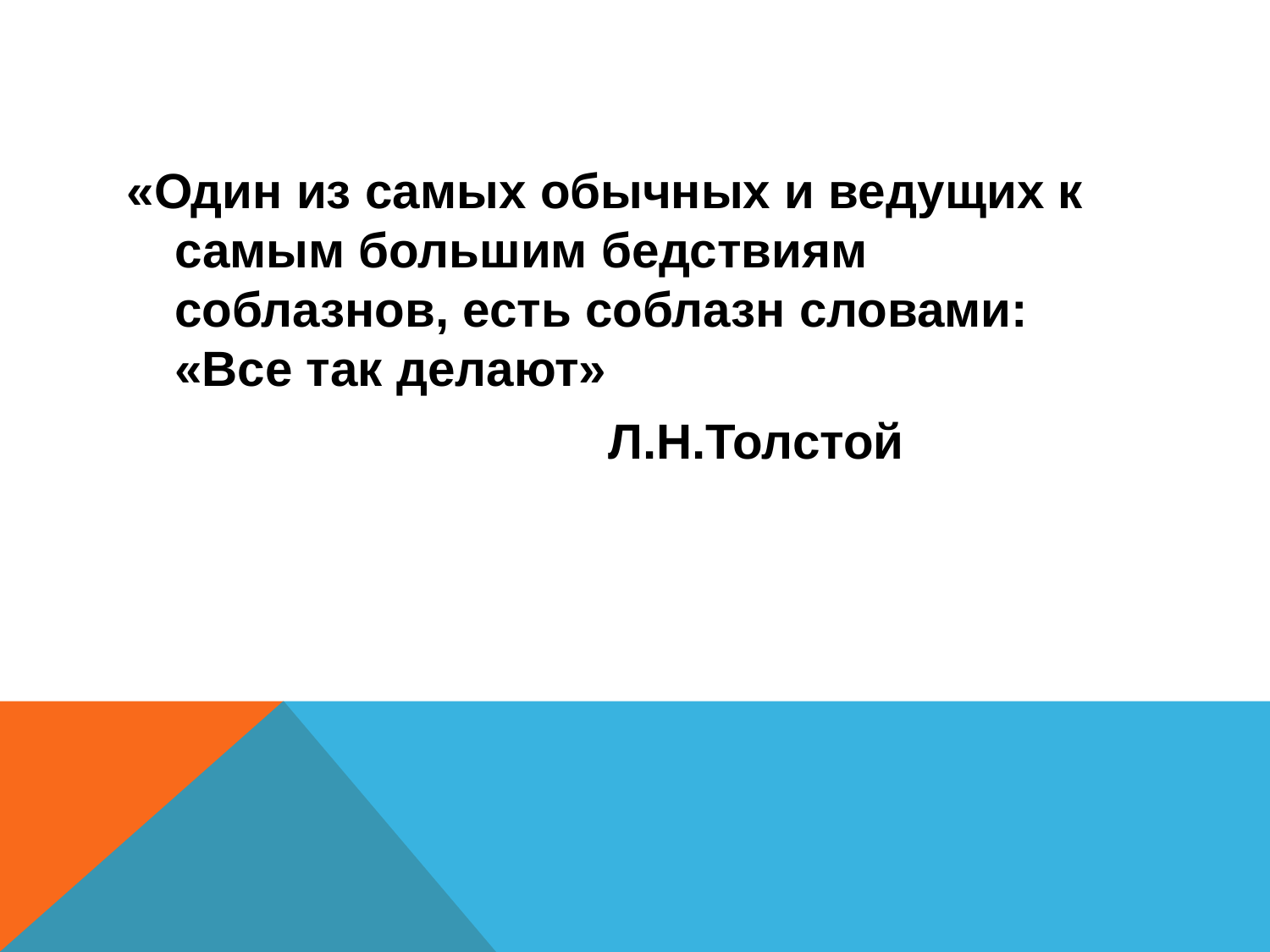

#
«Один из самых обычных и ведущих к самым большим бедствиям соблазнов, есть соблазн словами: «Все так делают»
                                   Л.Н.Толстой